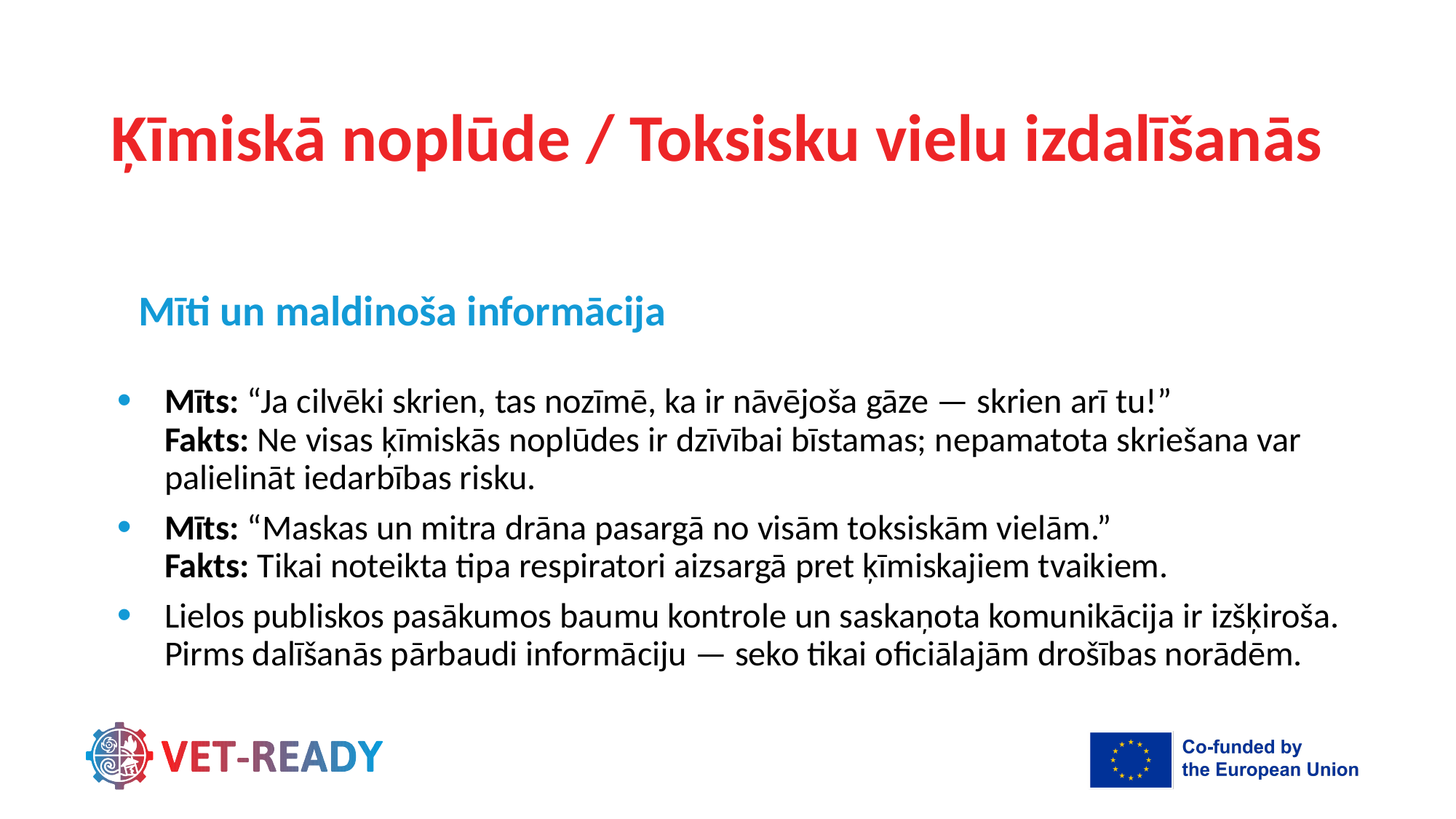

# Ķīmiskā noplūde / Toksisku vielu izdalīšanās
Mīti un maldinoša informācija
Mīts: “Ja cilvēki skrien, tas nozīmē, ka ir nāvējoša gāze — skrien arī tu!”
Fakts: Ne visas ķīmiskās noplūdes ir dzīvībai bīstamas; nepamatota skriešana var palielināt iedarbības risku.
Mīts: “Maskas un mitra drāna pasargā no visām toksiskām vielām.”
Fakts: Tikai noteikta tipa respiratori aizsargā pret ķīmiskajiem tvaikiem.
Lielos publiskos pasākumos baumu kontrole un saskaņota komunikācija ir izšķiroša. Pirms dalīšanās pārbaudi informāciju — seko tikai oficiālajām drošības norādēm.